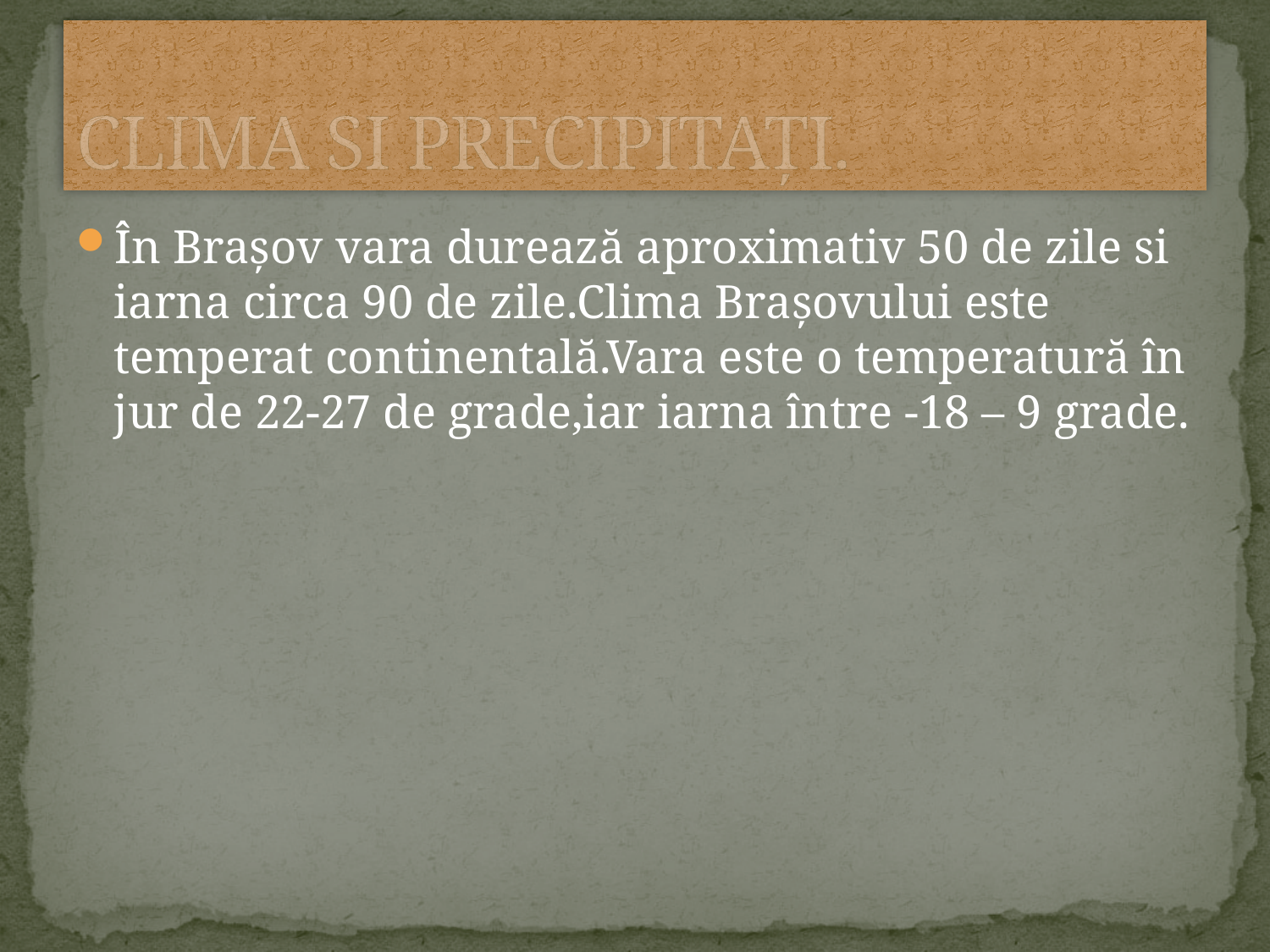

# CLIMA SI PRECIPITAȚI.
În Brașov vara durează aproximativ 50 de zile si iarna circa 90 de zile.Clima Brașovului este temperat continentală.Vara este o temperatură în jur de 22-27 de grade,iar iarna între -18 – 9 grade.